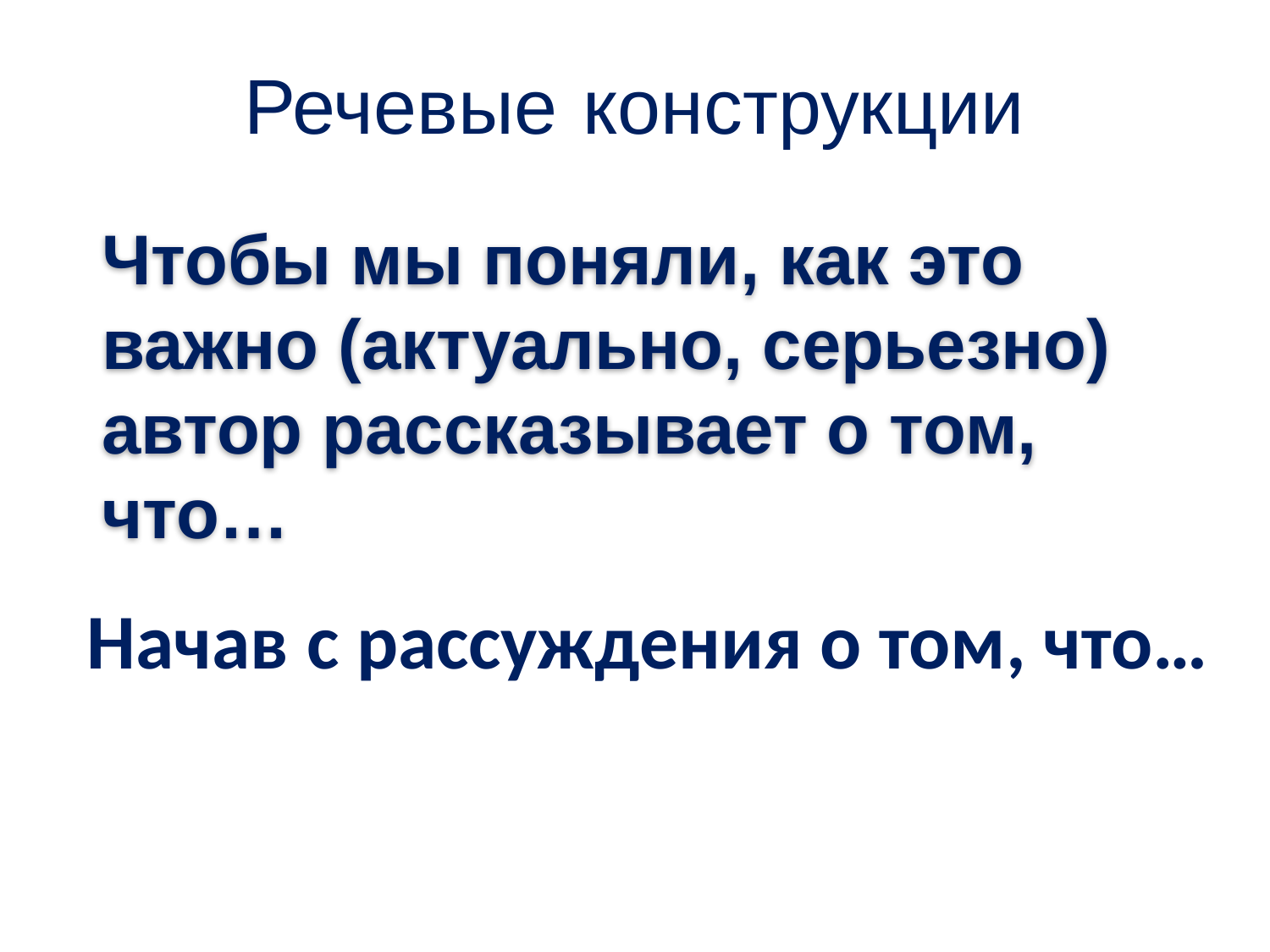

# Речевые конструкции
Чтобы мы поняли, как это важно (актуально, серьезно) автор рассказывает о том, что…

Начав с рассуждения о том, что…